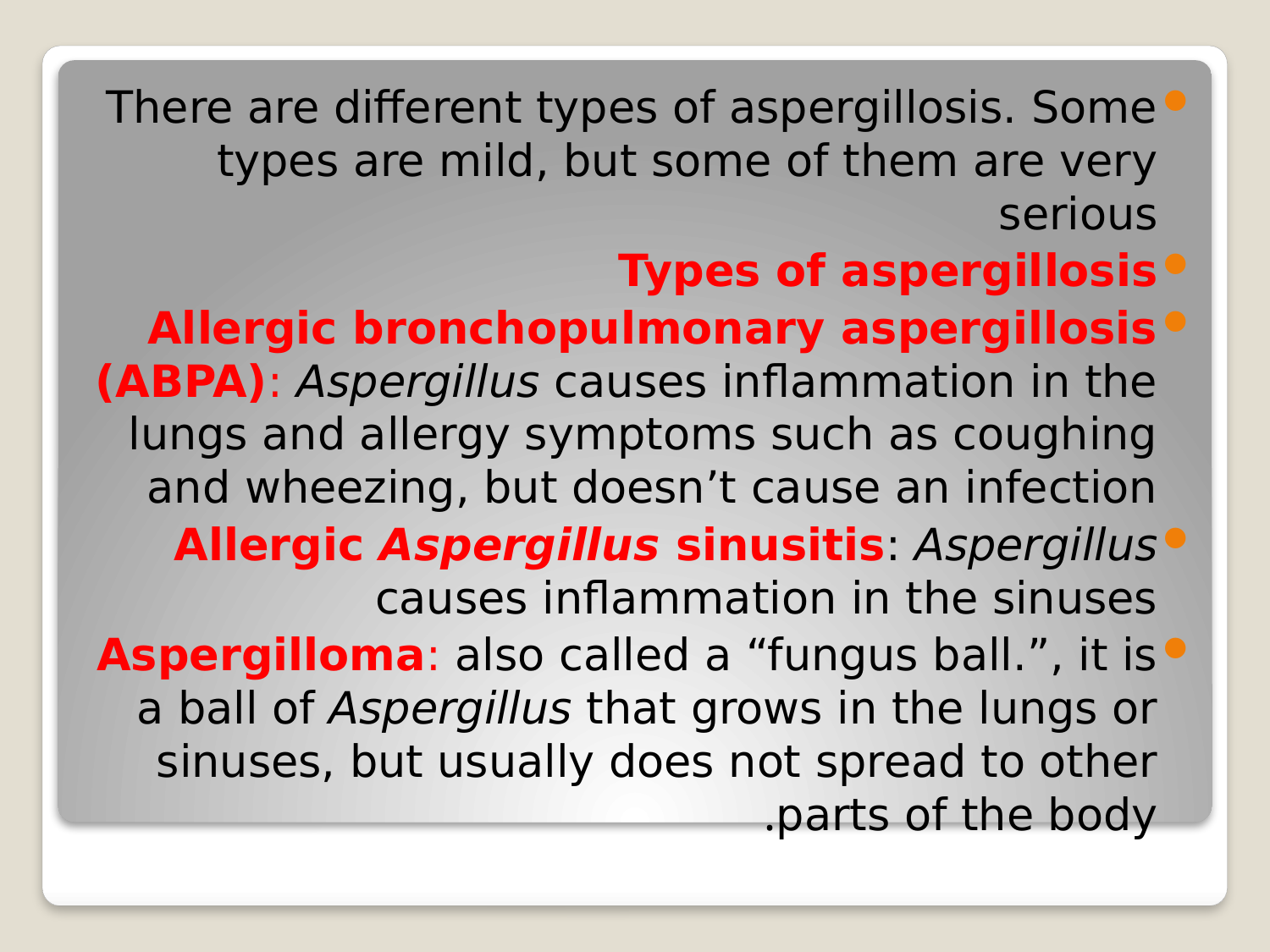

There are different types of aspergillosis. Some types are mild, but some of them are very serious
Types of aspergillosis
Allergic bronchopulmonary aspergillosis (ABPA): Aspergillus causes inflammation in the lungs and allergy symptoms such as coughing and wheezing, but doesn’t cause an infection
Allergic Aspergillus sinusitis: Aspergillus causes inflammation in the sinuses
Aspergilloma: also called a “fungus ball.”, it is a ball of Aspergillus that grows in the lungs or sinuses, but usually does not spread to other parts of the body.